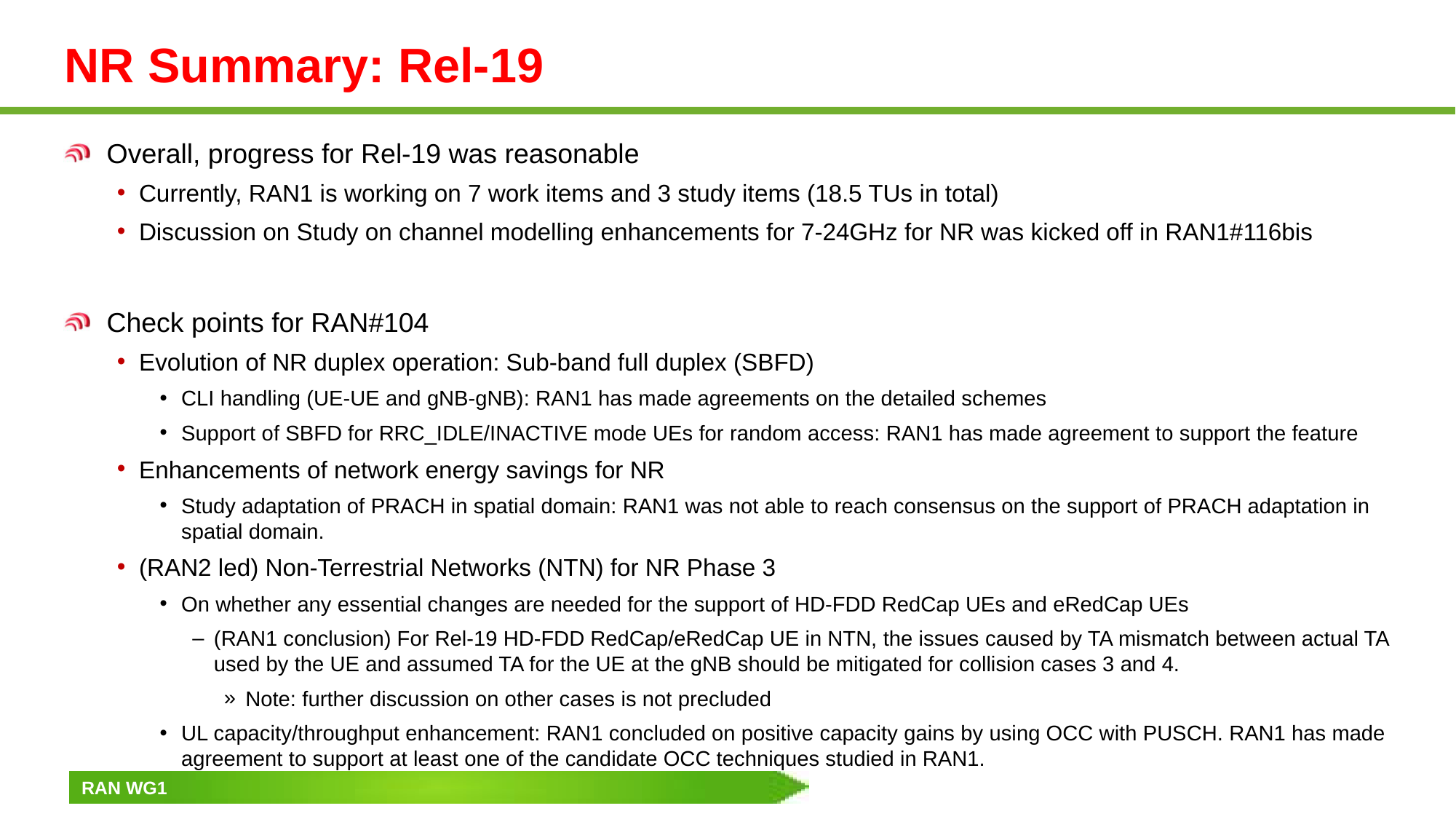

# NR Summary: Rel-19
Overall, progress for Rel-19 was reasonable
Currently, RAN1 is working on 7 work items and 3 study items (18.5 TUs in total)
Discussion on Study on channel modelling enhancements for 7-24GHz for NR was kicked off in RAN1#116bis

Check points for RAN#104
Evolution of NR duplex operation: Sub-band full duplex (SBFD)
CLI handling (UE-UE and gNB-gNB): RAN1 has made agreements on the detailed schemes
Support of SBFD for RRC_IDLE/INACTIVE mode UEs for random access: RAN1 has made agreement to support the feature
Enhancements of network energy savings for NR
Study adaptation of PRACH in spatial domain: RAN1 was not able to reach consensus on the support of PRACH adaptation in spatial domain.
(RAN2 led) Non-Terrestrial Networks (NTN) for NR Phase 3
On whether any essential changes are needed for the support of HD-FDD RedCap UEs and eRedCap UEs
(RAN1 conclusion) For Rel-19 HD-FDD RedCap/eRedCap UE in NTN, the issues caused by TA mismatch between actual TA used by the UE and assumed TA for the UE at the gNB should be mitigated for collision cases 3 and 4.
Note: further discussion on other cases is not precluded
UL capacity/throughput enhancement: RAN1 concluded on positive capacity gains by using OCC with PUSCH. RAN1 has made agreement to support at least one of the candidate OCC techniques studied in RAN1.